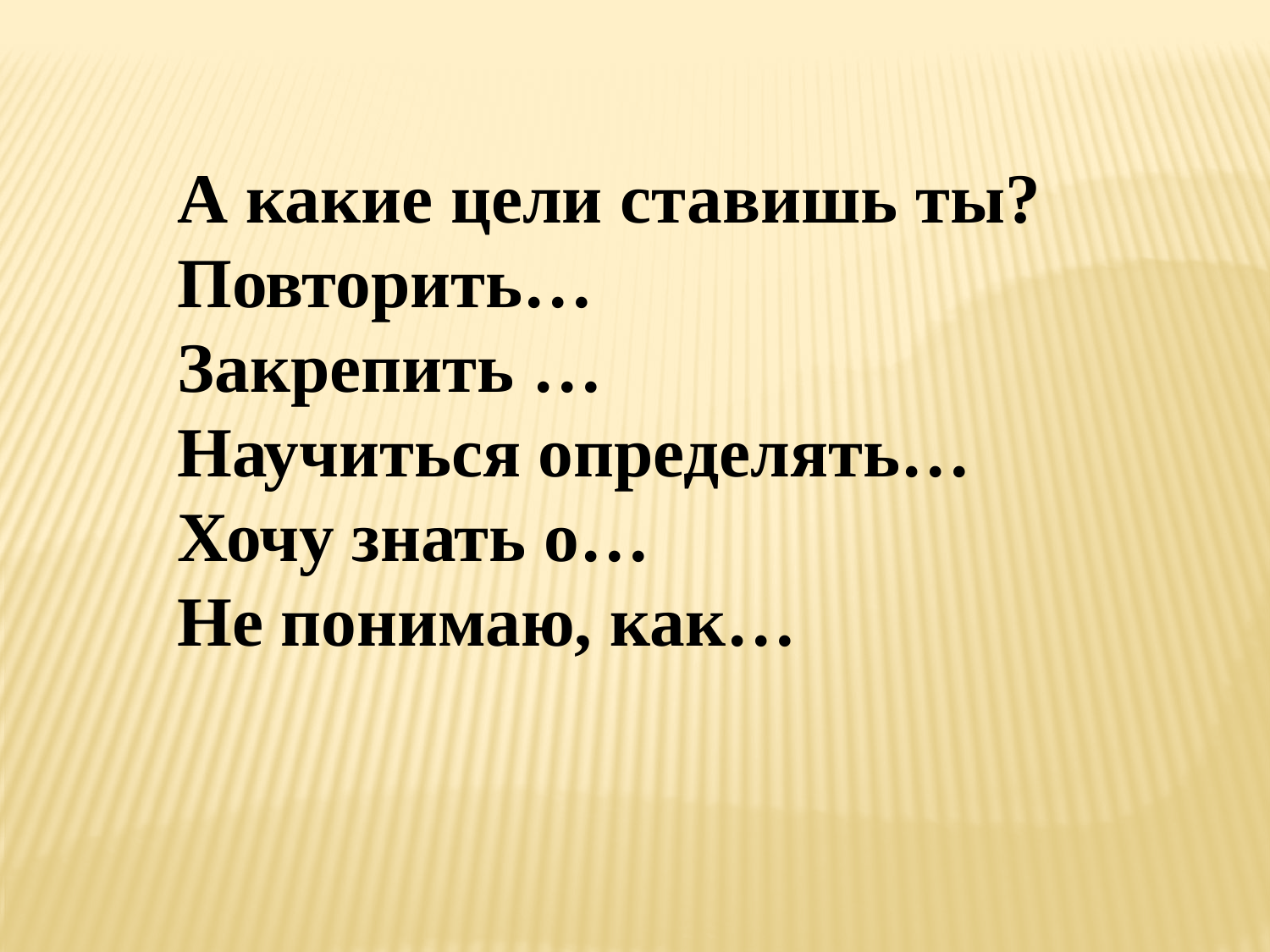

А какие цели ставишь ты?
Повторить…
Закрепить …
Научиться определять…
Хочу знать о…
Не понимаю, как…